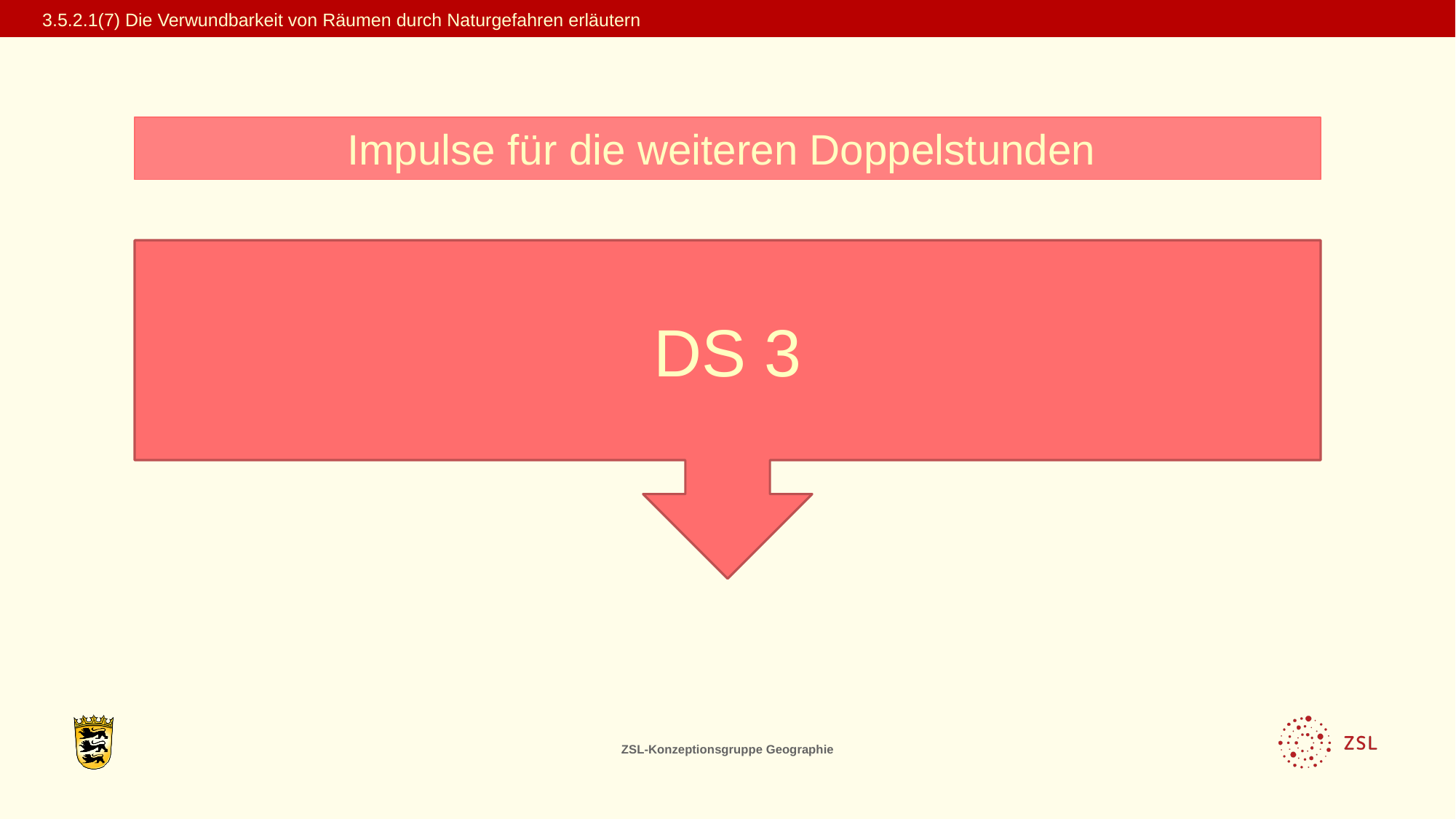

3.5.2.1(7) Die Verwundbarkeit von Räumen durch Naturgefahren erläutern
Impulse für die weiteren Doppelstunden
DS 3
ZSL-Konzeptionsgruppe Geographie